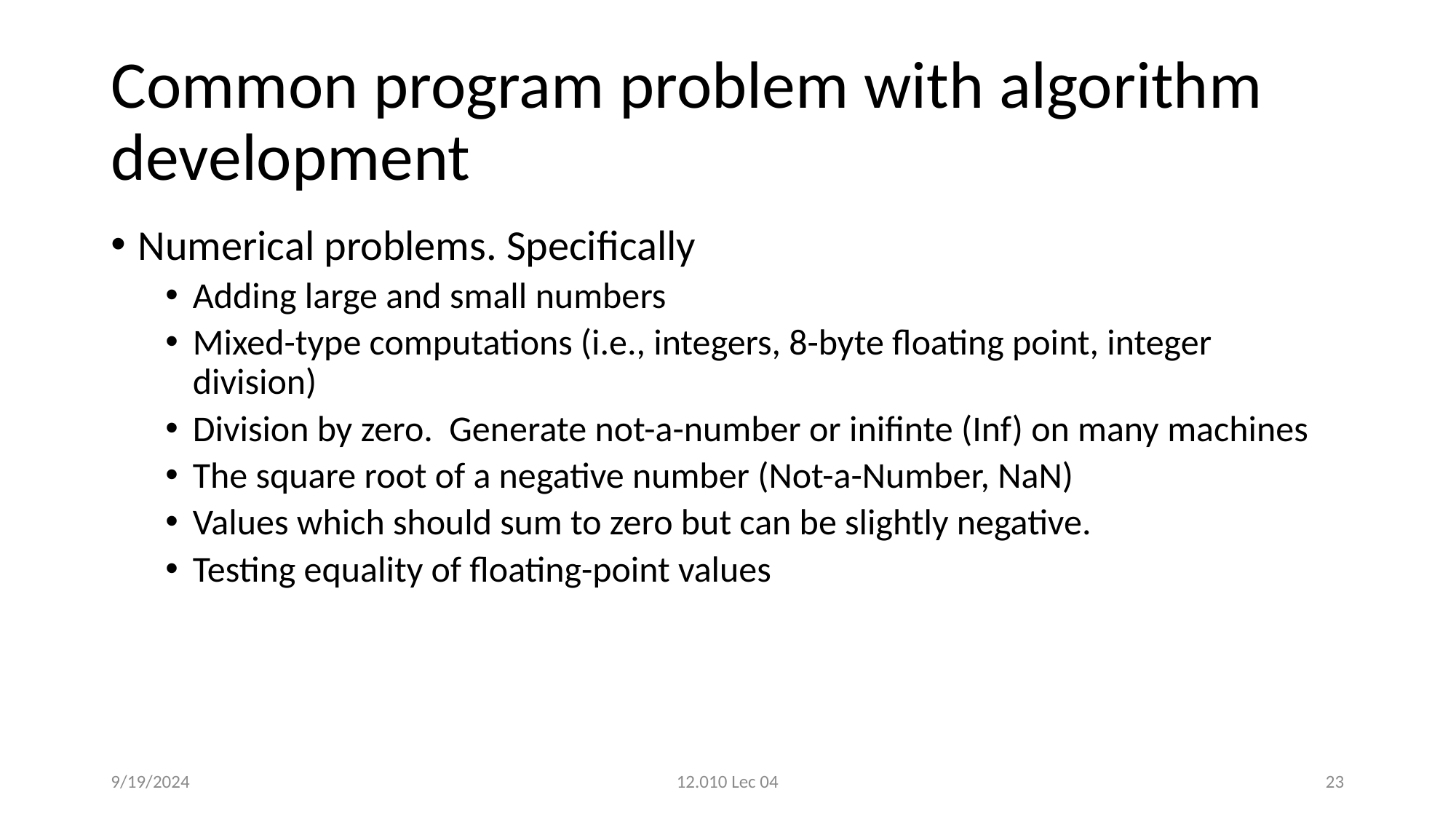

# Common program problem with algorithm development
Numerical problems. Specifically
Adding large and small numbers
Mixed-type computations (i.e., integers, 8-byte floating point, integer division)
Division by zero.  Generate not-a-number or inifinte (Inf) on many machines
The square root of a negative number (Not-a-Number, NaN)
Values which should sum to zero but can be slightly negative.
Testing equality of floating-point values
9/19/2024
12.010 Lec 04
23